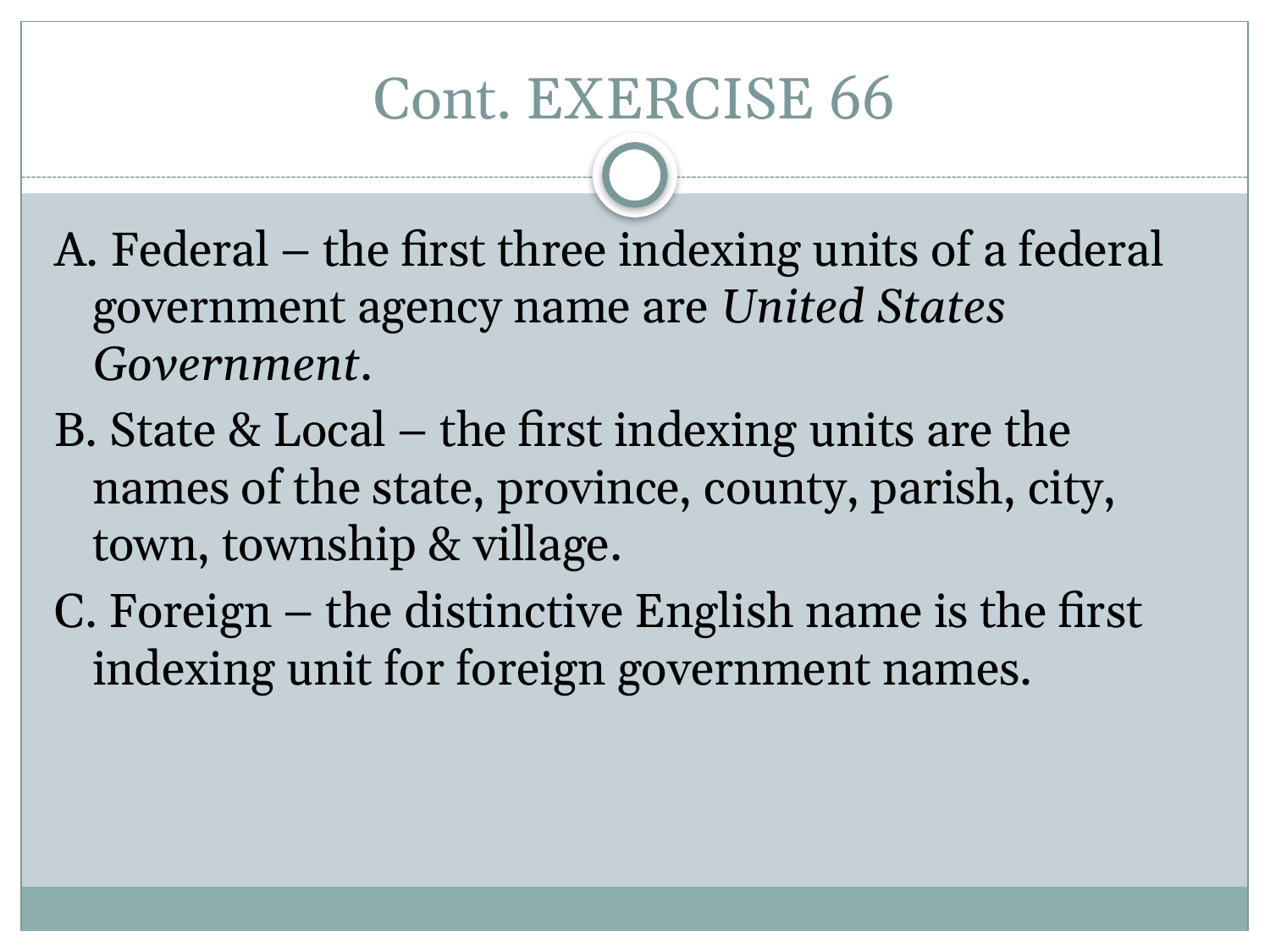

# Cont. EXERCISE 66
A. Federal – the first three indexing units of a federal government agency name are United States Government.
B. State & Local – the first indexing units are the names of the state, province, county, parish, city, town, township & village.
C. Foreign – the distinctive English name is the first indexing unit for foreign government names.